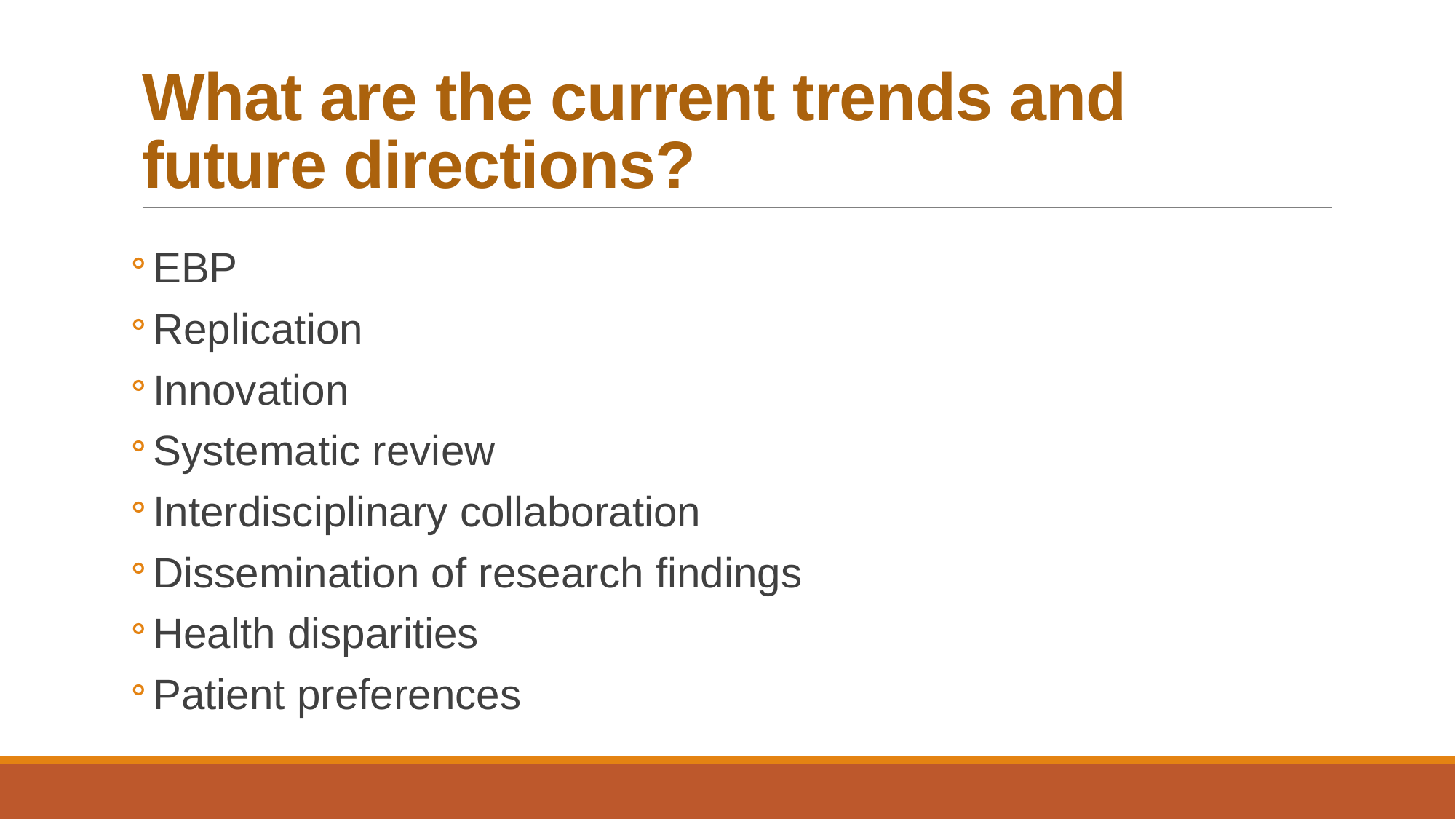

# What are the current trends and future directions?
EBP
Replication
Innovation
Systematic review
Interdisciplinary collaboration
Dissemination of research findings
Health disparities
Patient preferences